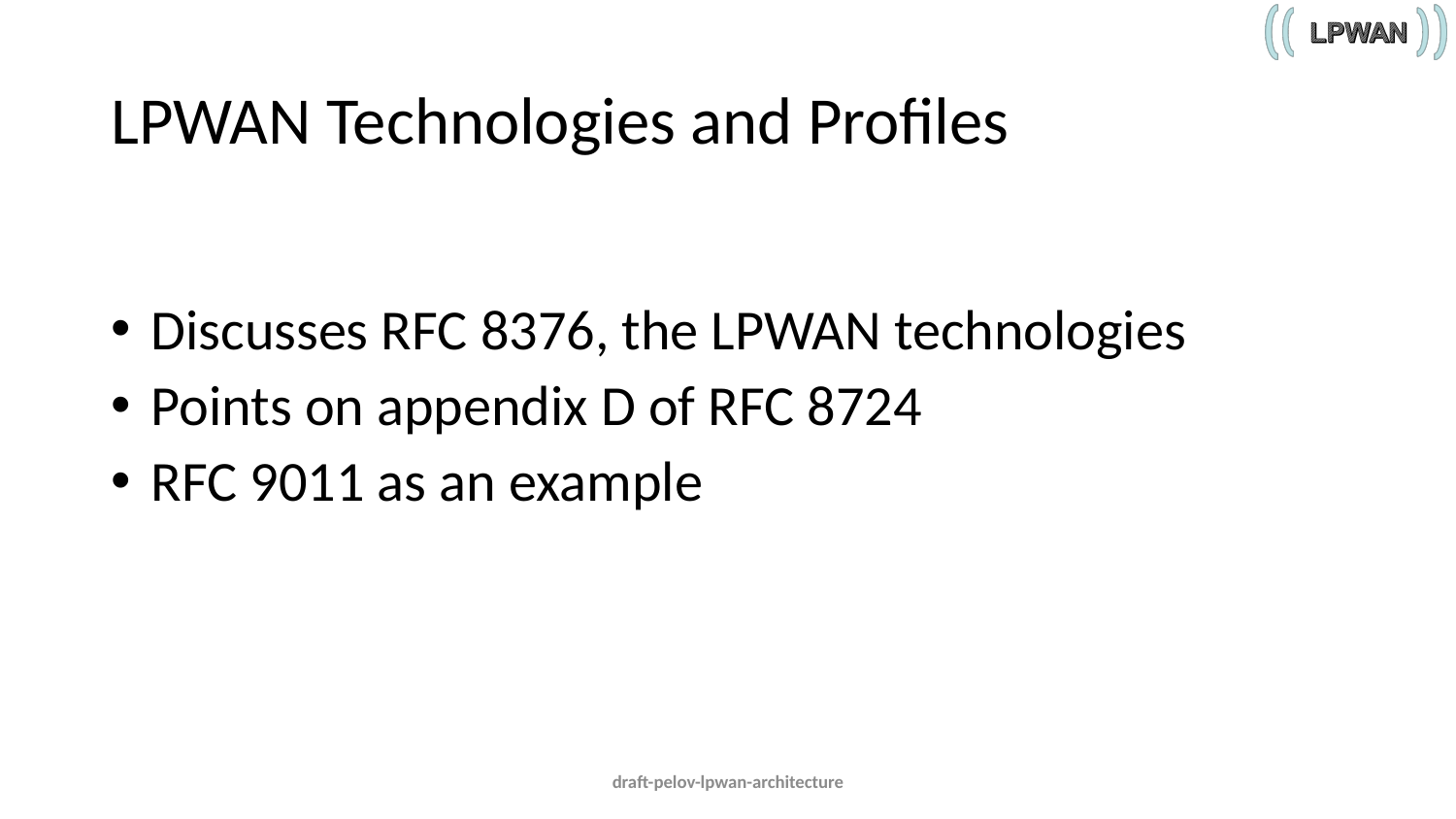

# LPWAN Technologies and Profiles
 Discusses RFC 8376, the LPWAN technologies
 Points on appendix D of RFC 8724
 RFC 9011 as an example
draft-pelov-lpwan-architecture